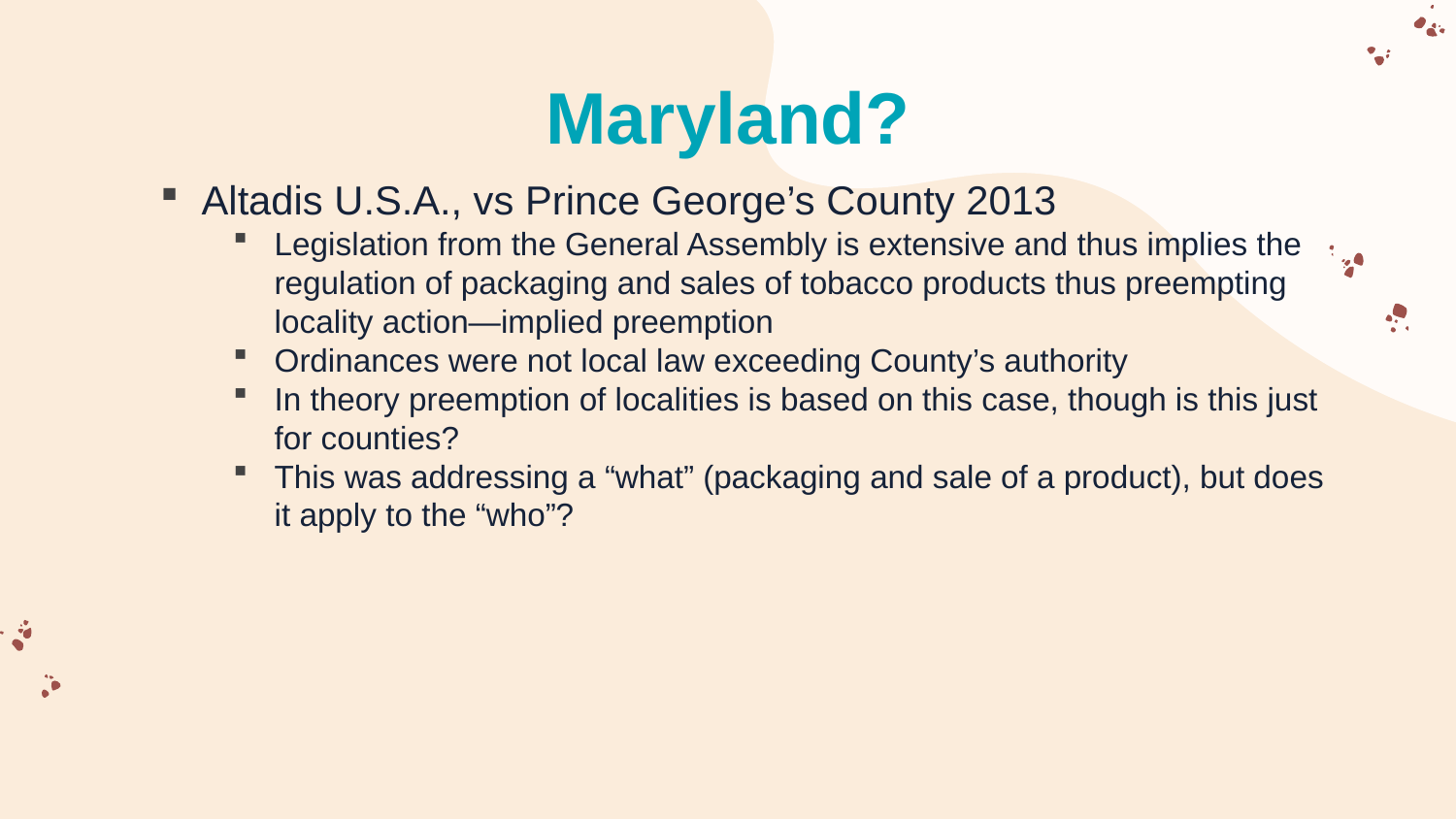

# Maryland?
Altadis U.S.A., vs Prince George’s County 2013
Legislation from the General Assembly is extensive and thus implies the regulation of packaging and sales of tobacco products thus preempting locality action—implied preemption
Ordinances were not local law exceeding County’s authority
In theory preemption of localities is based on this case, though is this just for counties?
This was addressing a “what” (packaging and sale of a product), but does it apply to the “who”?